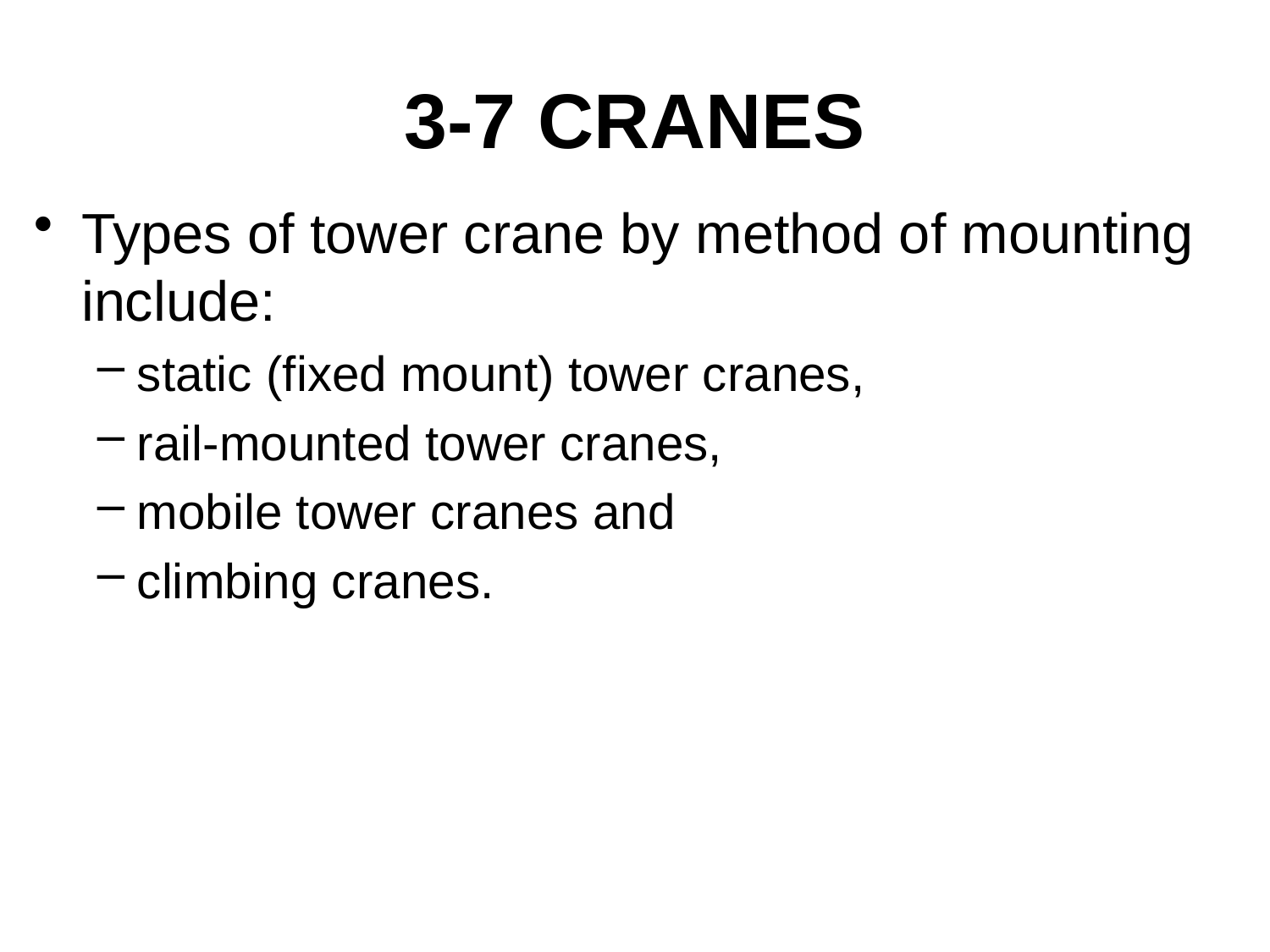

# 3-7 CRANES
Types of tower crane by method of mounting include:
static (fixed mount) tower cranes,
rail-mounted tower cranes,
mobile tower cranes and
climbing cranes.